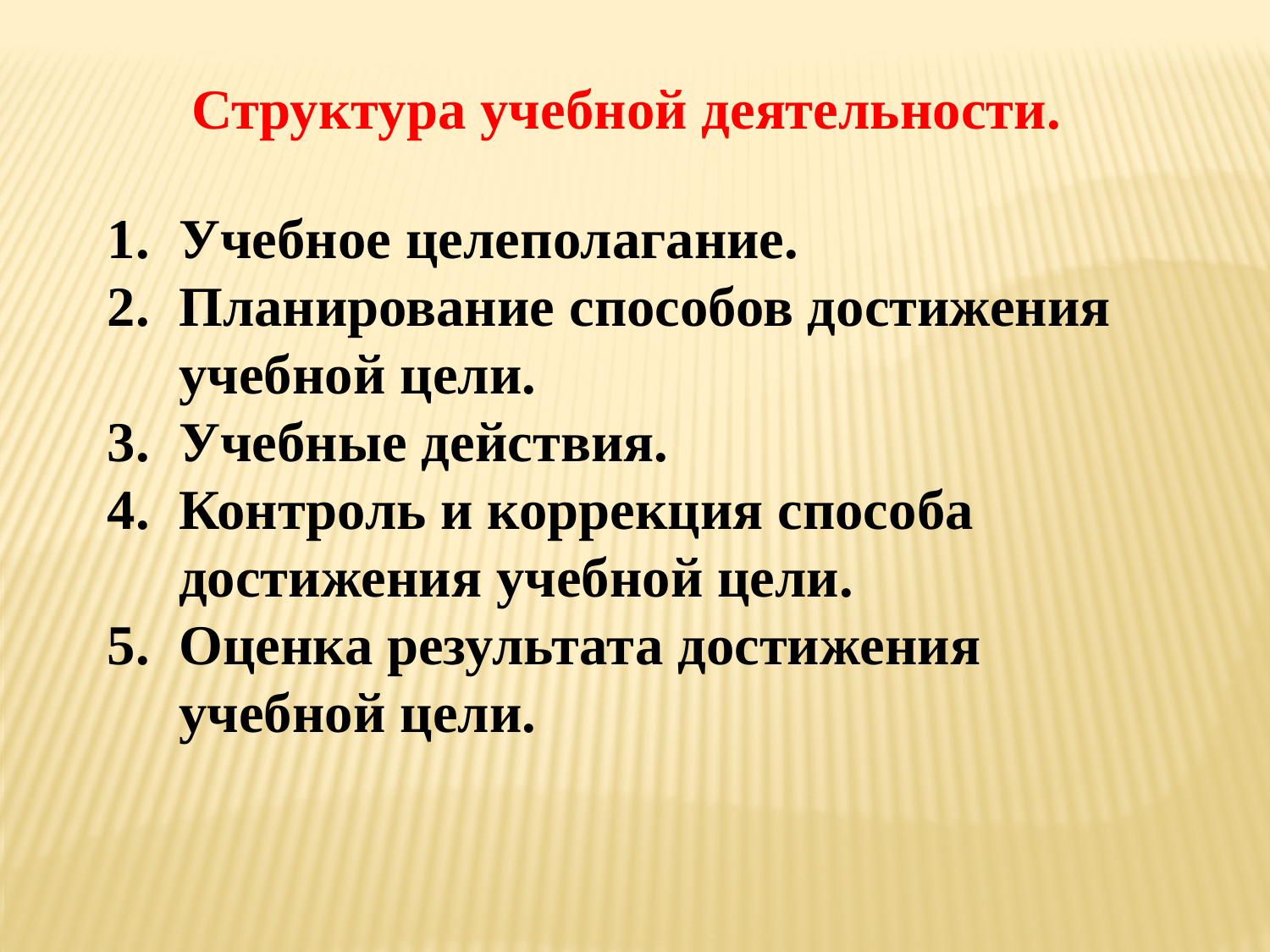

Структура учебной деятельности.
Учебное целеполагание.
Планирование способов достижения учебной цели.
Учебные действия.
Контроль и коррекция способа достижения учебной цели.
Оценка результата достижения учебной цели.